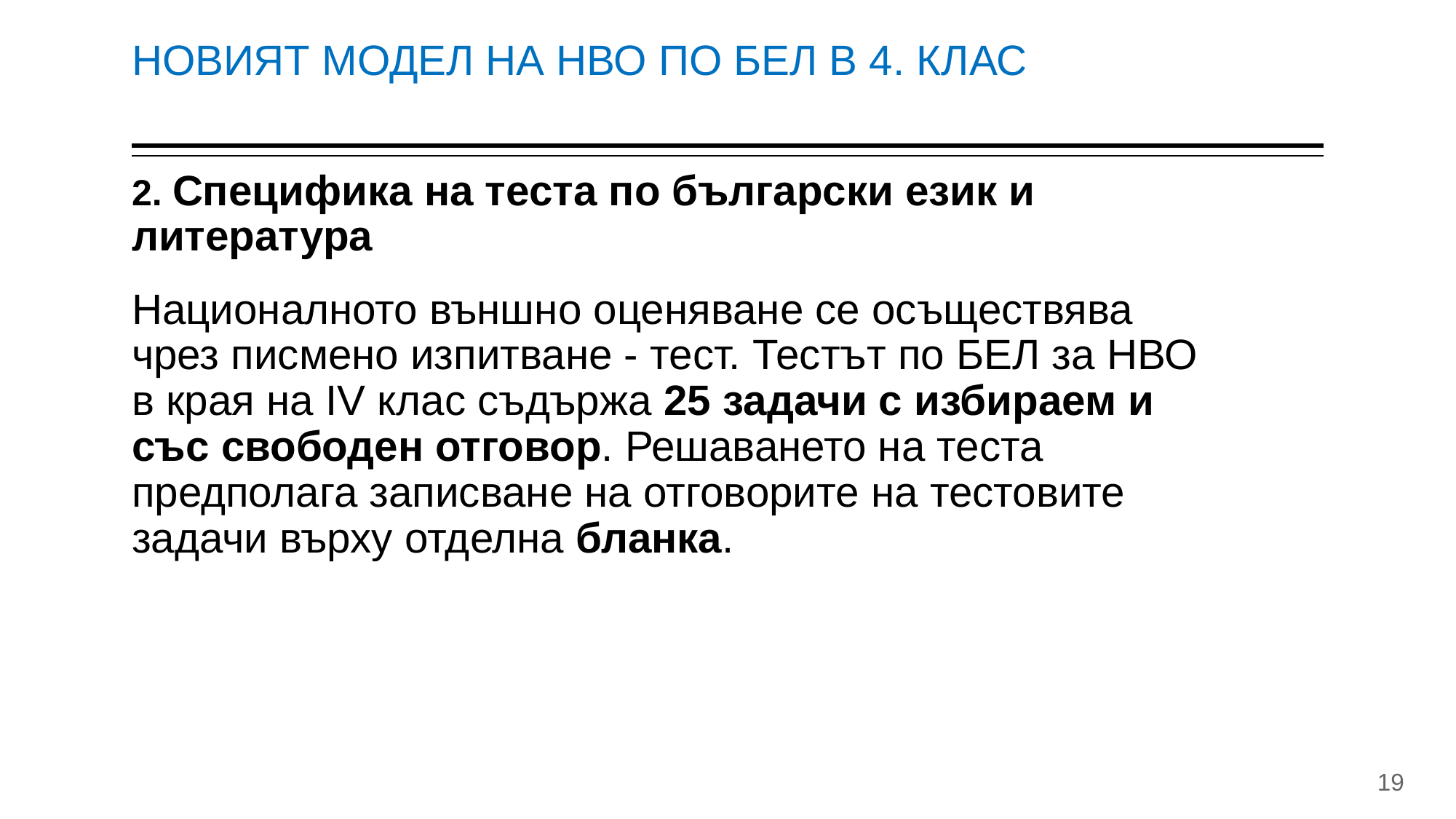

# НОВИЯТ МОДЕЛ НА НВО ПО БЕЛ В 4. КЛАС
2. Специфика на теста по български език и литература
Националното външно оценяване се осъществява чрез писмено изпитване - тест. Тестът по БЕЛ за НВО в края на IV клас съдържа 25 задачи с избираем и със свободен отговор. Решаването на теста предполага записване на отговорите на тестовите задачи върху отделна бланка.
19